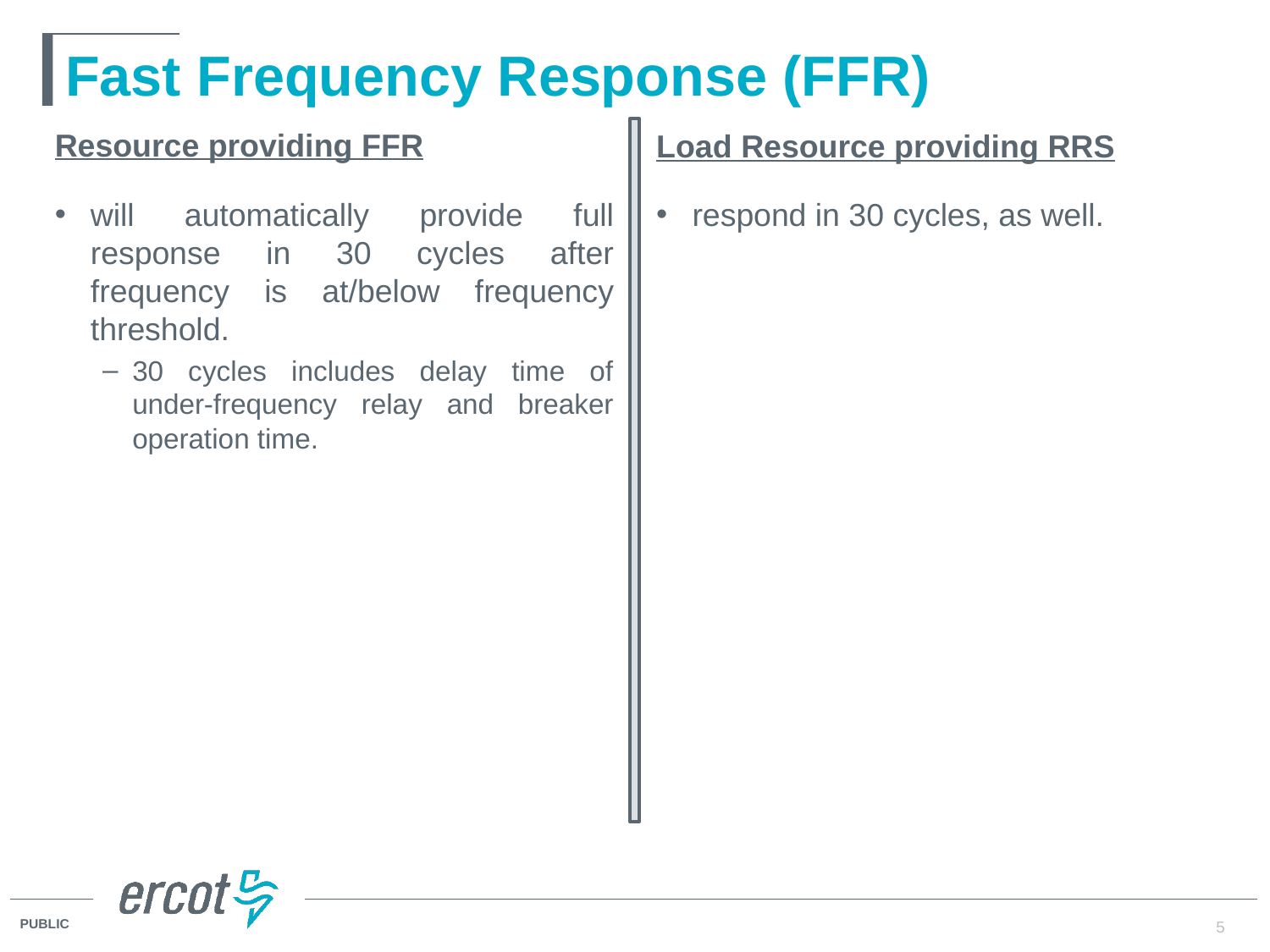

# Fast Frequency Response (FFR)

Resource providing FFR
Load Resource providing RRS
will automatically provide full response in 30 cycles after frequency is at/below frequency threshold.
30 cycles includes delay time of under-frequency relay and breaker operation time.

respond in 30 cycles, as well.

5